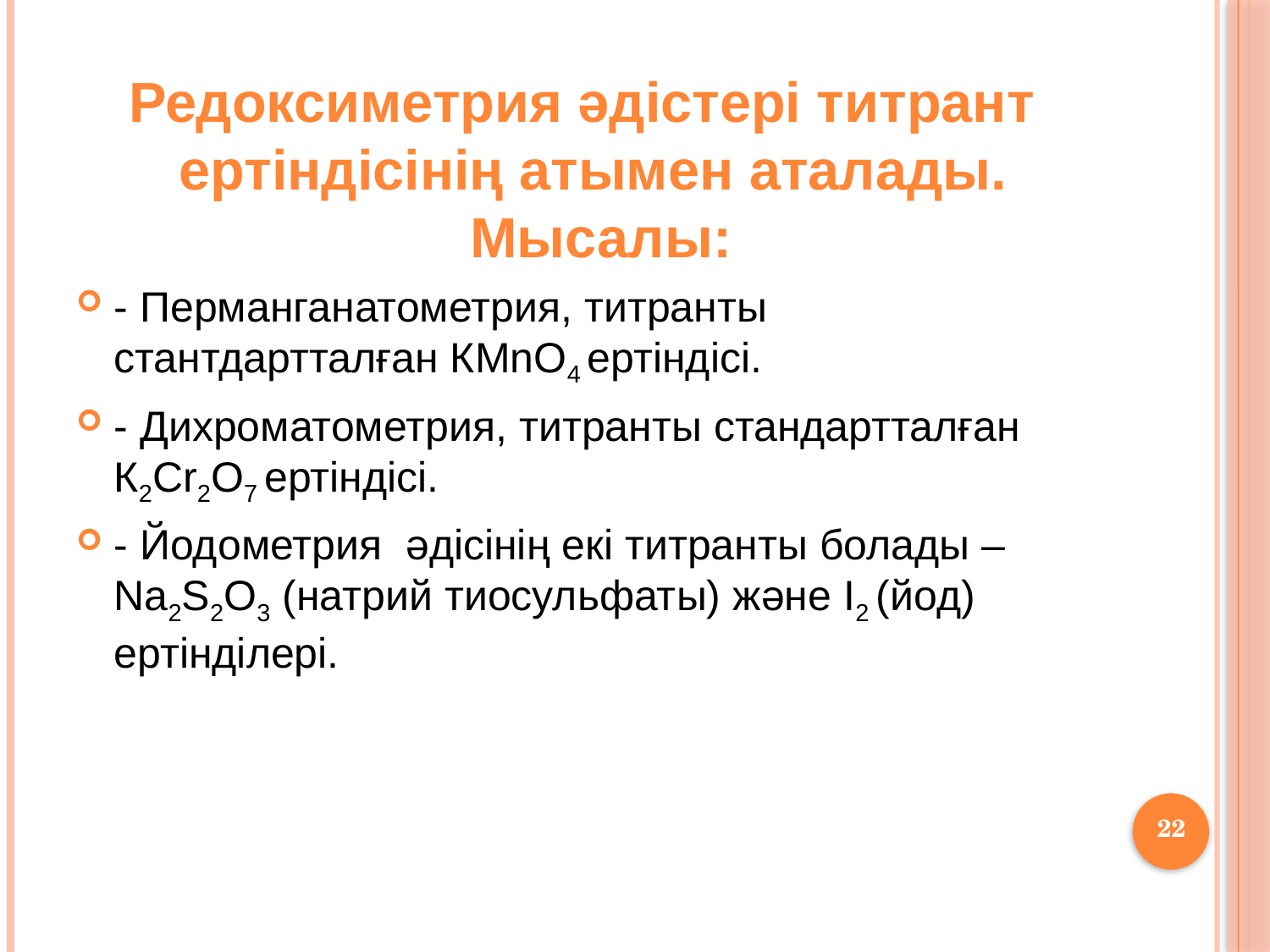

Редоксиметрия әдістері титрант ертіндісінің атымен аталады.  Мысалы:
- Перманганатометрия, титранты стантдартталған КМnО4 ертіндісі.
- Дихроматометрия, титранты стандартталған К2Сr2О7 ертіндісі.
- Йодометрия  әдісінің екі титранты болады – Nа2S2О3 (натрий тиосульфаты) және І2 (йод) ертінділері.

22